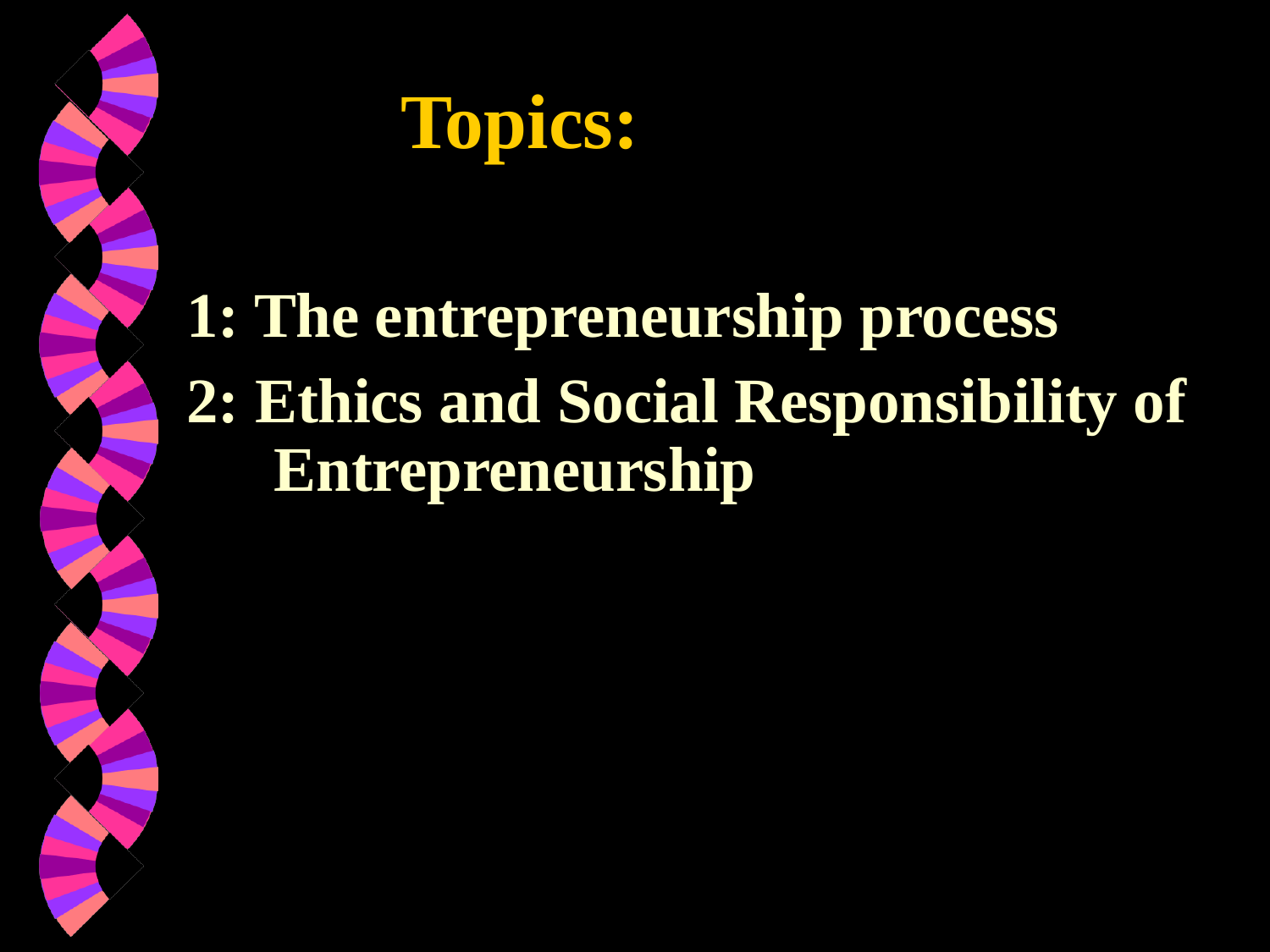

# Topics:
1: The entrepreneurship process
2: Ethics and Social Responsibility of  Entrepreneurship